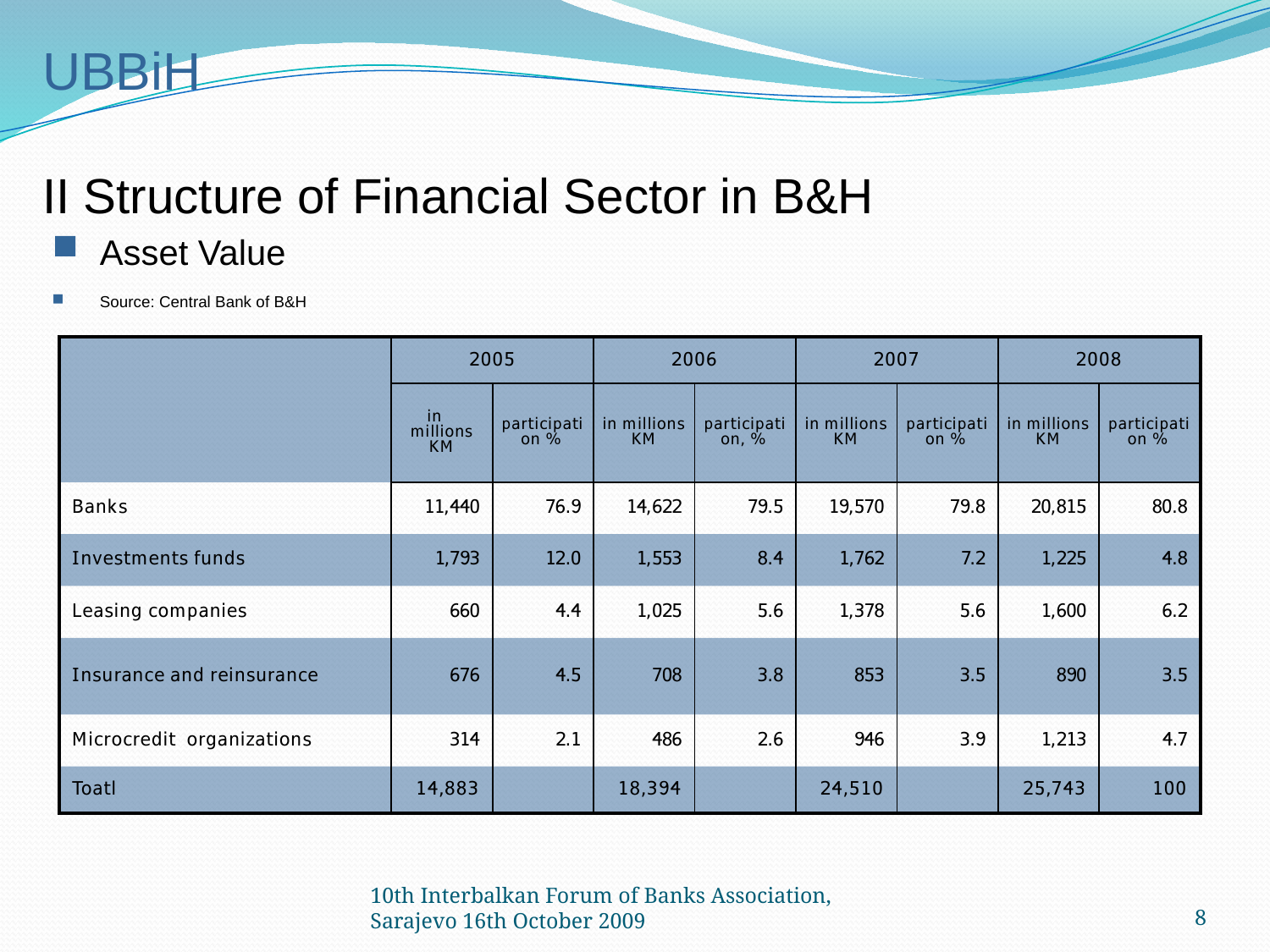

UBBiH

II Structure of Financial Sector in B&H

Asset Value
Source: Central Bank of B&H
|  | 2005 |  | 2006 |  | 2007 |  | 2008 |  |
| --- | --- | --- | --- | --- | --- | --- | --- | --- |
|  | in millions KM | participation % | in millions KM | participation, % | in millions KM | participation % | in millions KM | participation % |
| Banks | 11,440 | 76.9 | 14,622 | 79.5 | 19,570 | 79.8 | 20,815 | 80.8 |
| Investments funds | 1,793 | 12.0 | 1,553 | 8.4 | 1,762 | 7.2 | 1,225 | 4.8 |
| Leasing companies | 660 | 4.4 | 1,025 | 5.6 | 1,378 | 5.6 | 1,600 | 6.2 |
| Insurance and reinsurance | 676 | 4.5 | 708 | 3.8 | 853 | 3.5 | 890 | 3.5 |
| Microcredit organizations | 314 | 2.1 | 486 | 2.6 | 946 | 3.9 | 1,213 | 4.7 |
| Toatl | 14,883 |  | 18,394 |  | 24,510 |  | 25,743 | 100 |
10th Interbalkan Forum of Banks Association, Sarajevo 16th October 2009
8